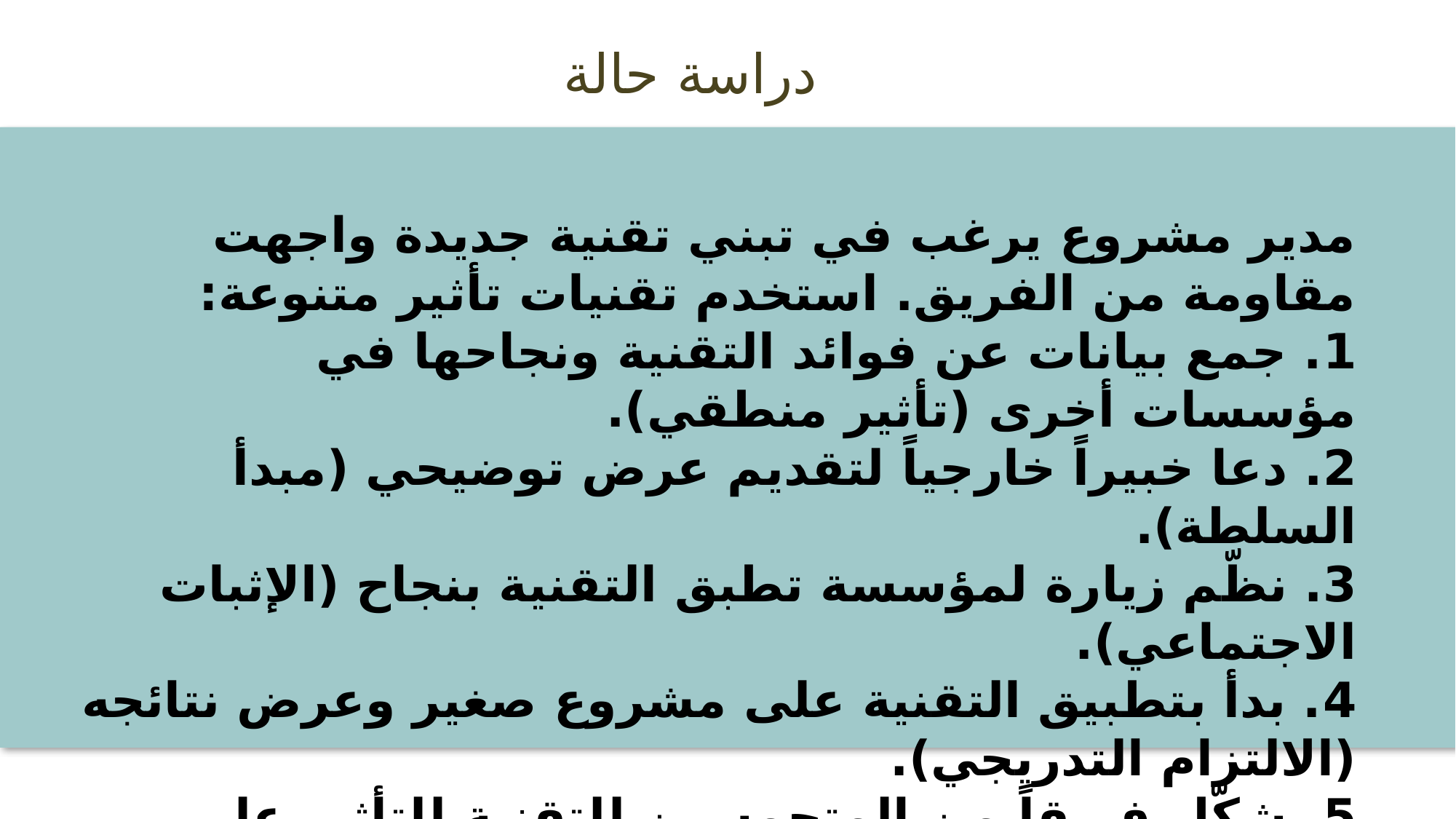

دراسة حالة

مدير مشروع يرغب في تبني تقنية جديدة واجهت مقاومة من الفريق. استخدم تقنيات تأثير متنوعة:
1. جمع بيانات عن فوائد التقنية ونجاحها في مؤسسات أخرى (تأثير منطقي).
2. دعا خبيراً خارجياً لتقديم عرض توضيحي (مبدأ السلطة).
3. نظّم زيارة لمؤسسة تطبق التقنية بنجاح (الإثبات الاجتماعي).
4. بدأ بتطبيق التقنية على مشروع صغير وعرض نتائجه (الالتزام التدريجي).
5. شكّل فريقاً من المتحمسين للتقنية للتأثير على بقية الأعضاء (تأثير الشبكات).
النتيجة: تبنّى الفريق التقنية الجديدة بعد أن رأوا فوائدها العملية وشعروا بالمشاركة في القرار.